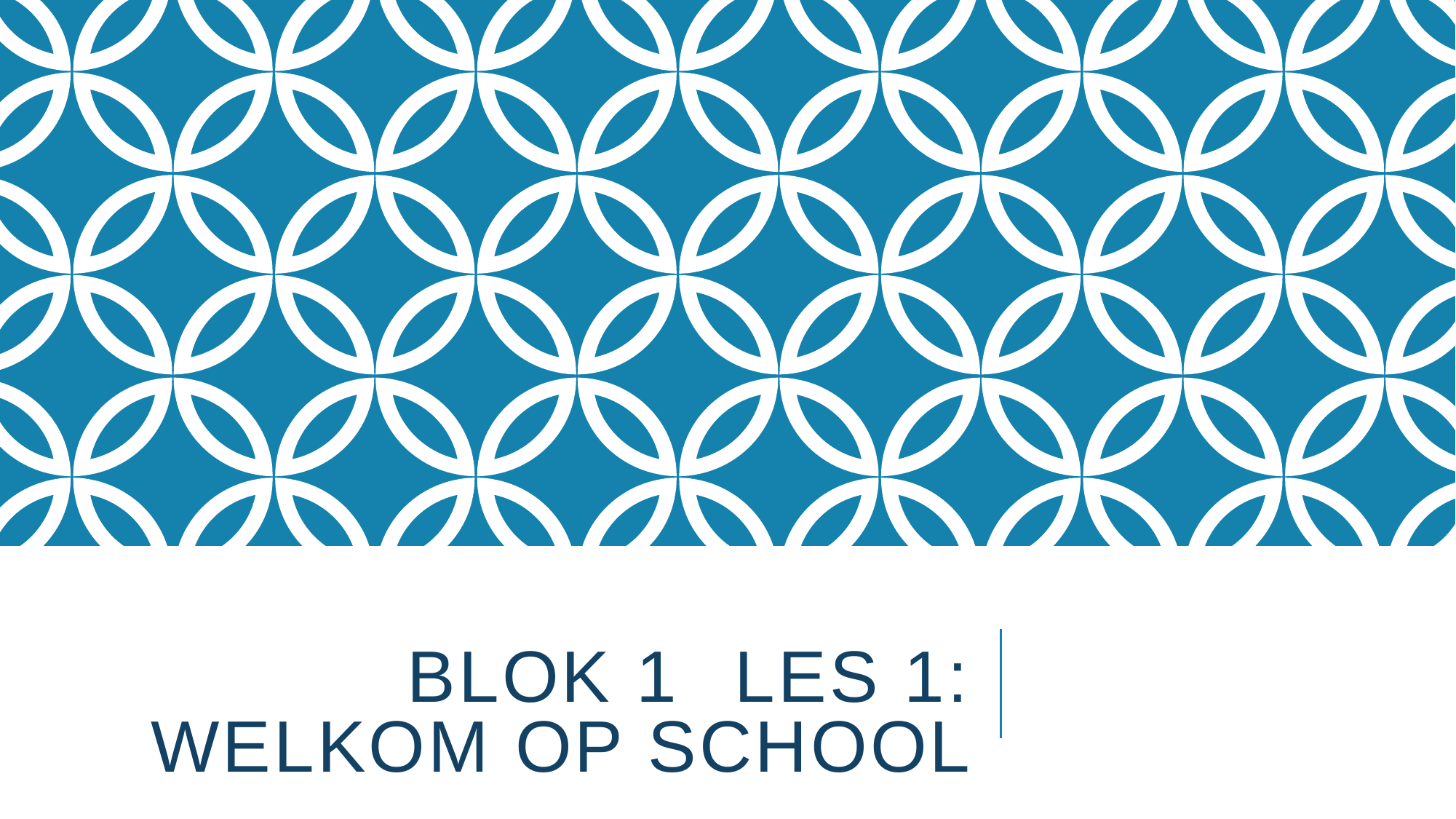

# blok 1	les 1: Welkom op School